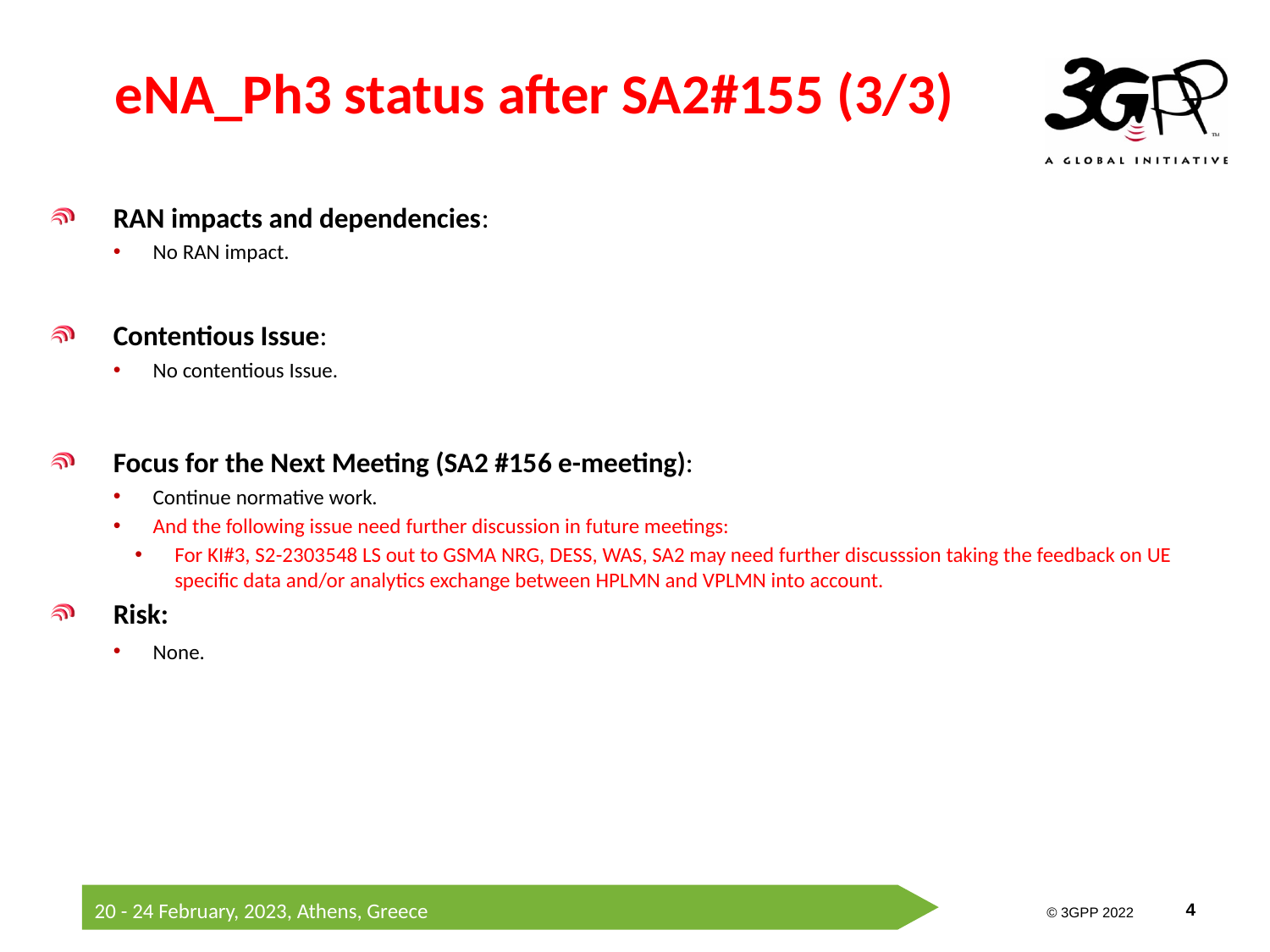

# eNA_Ph3 status after SA2#155 (3/3)
RAN impacts and dependencies:
No RAN impact.

Contentious Issue:
No contentious Issue.

Focus for the Next Meeting (SA2 #156 e-meeting):
Continue normative work.
And the following issue need further discussion in future meetings:
For KI#3, S2-2303548 LS out to GSMA NRG, DESS, WAS, SA2 may need further discusssion taking the feedback on UE specific data and/or analytics exchange between HPLMN and VPLMN into account.
Risk:
None.